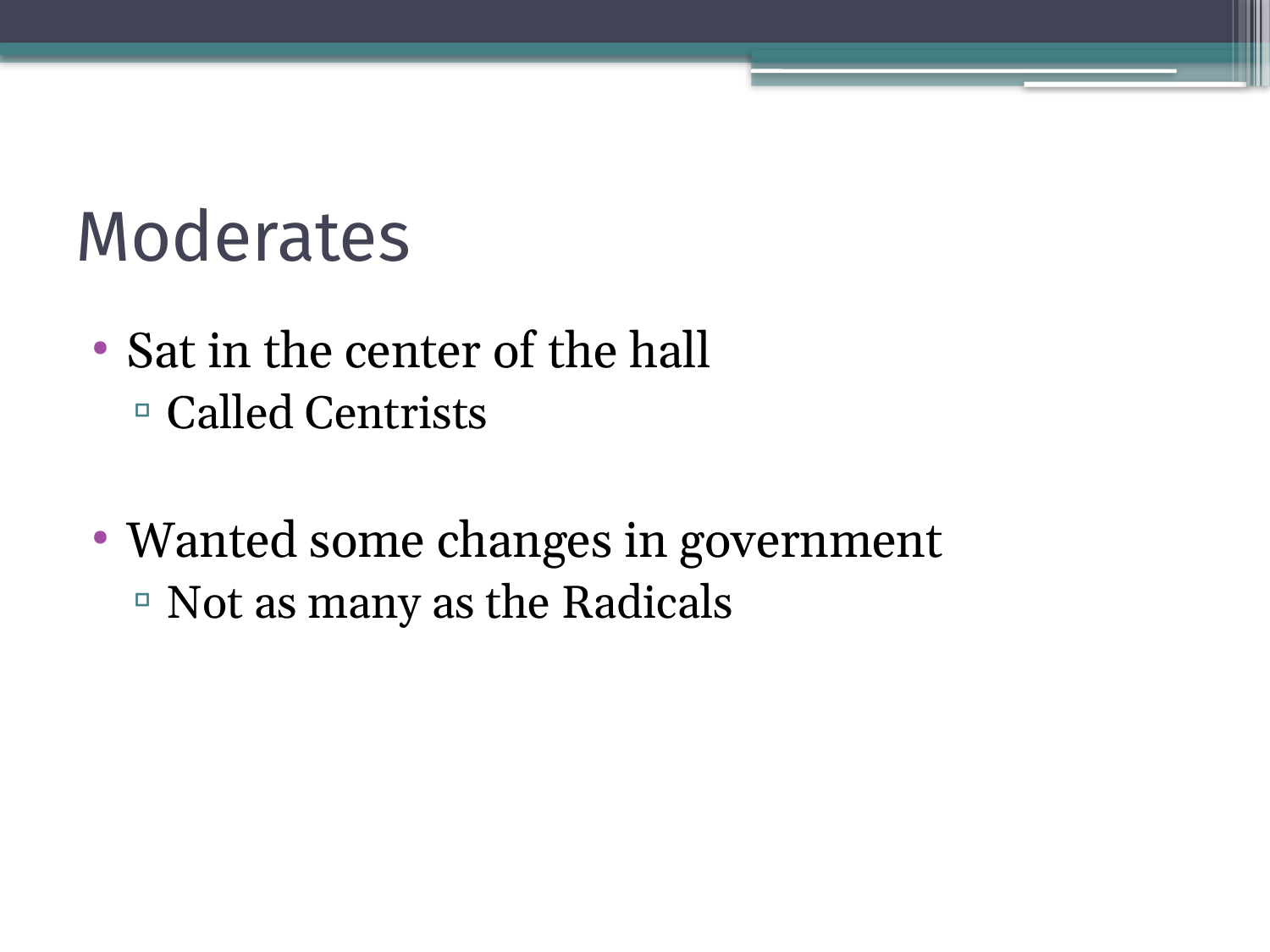

# Moderates
Sat in the center of the hall
Called Centrists

Wanted some changes in government
Not as many as the Radicals